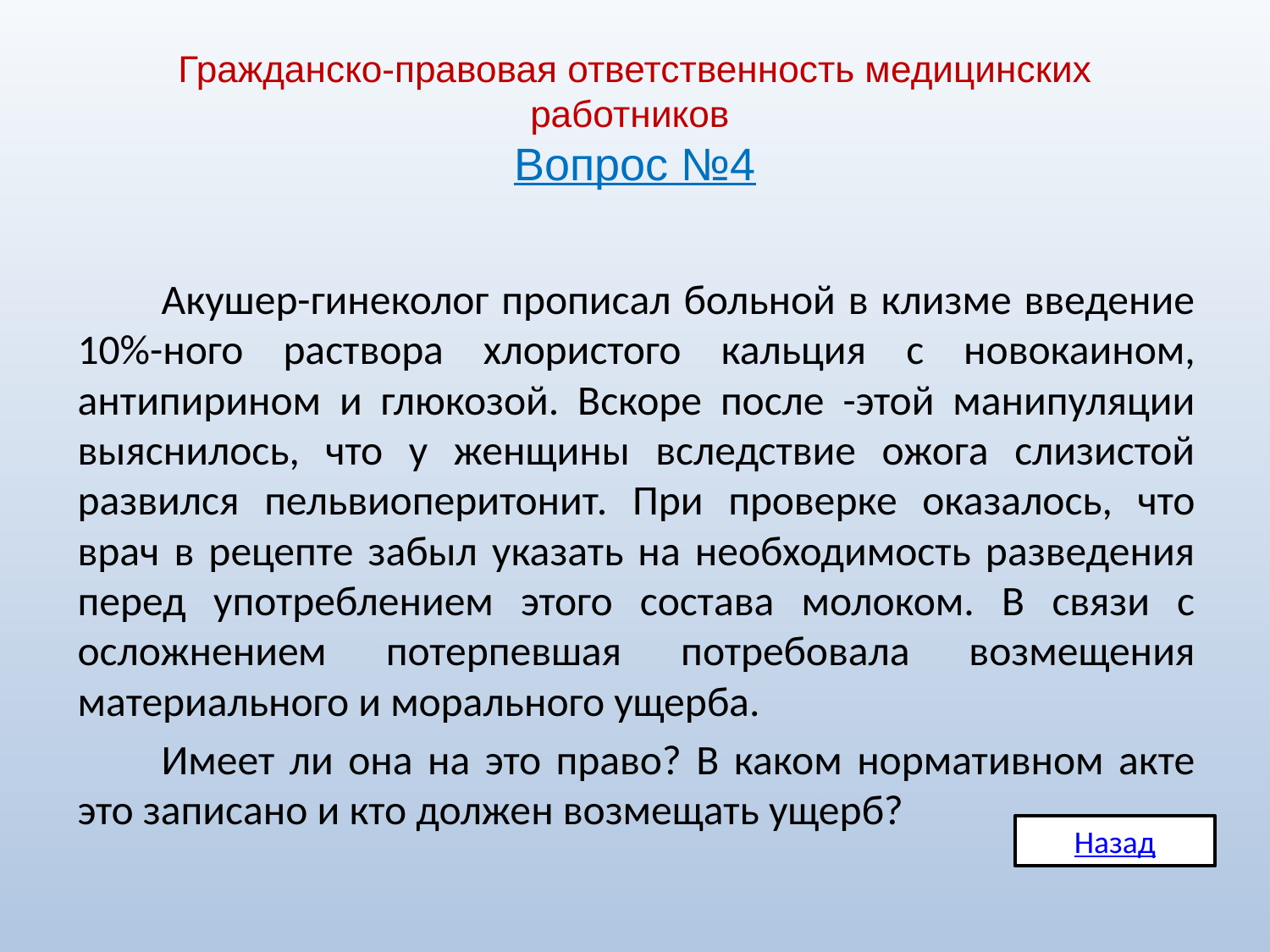

# Гражданско-правовая ответственность медицинских работников Вопрос №4
	Акушер-гинеколог прописал больной в клизме введение 10%-ного раствора хлористого кальция с новокаином, антипирином и глюкозой. Вскоре после -этой манипуляции выяснилось, что у женщины вследствие ожога слизистой развился пельвиоперитонит. При проверке оказалось, что врач в рецепте забыл указать на необходимость разведения перед употреблением этого состава молоком. В связи с осложнением потерпевшая потребовала возмещения материального и морального ущерба.
	Имеет ли она на это право? В каком нормативном акте это записано и кто должен возмещать ущерб?

Назад